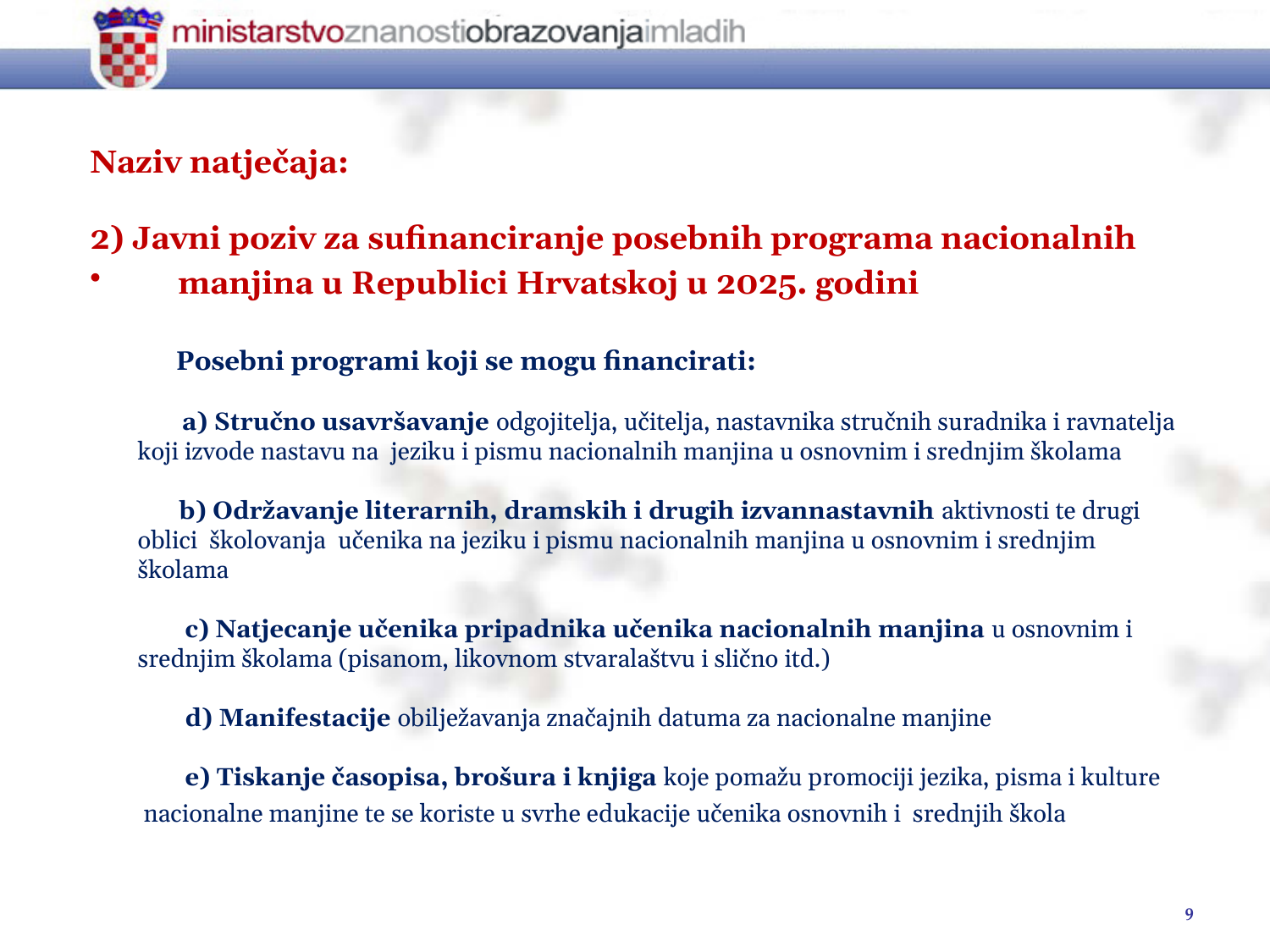

Naziv natječaja:
2) Javni poziv za sufinanciranje posebnih programa nacionalnih
     manjina u Republici Hrvatskoj u 2025. godini
     Posebni programi koji se mogu financirati:
       a) Stručno usavršavanje odgojitelja, učitelja, nastavnika stručnih suradnika i ravnatelja koji izvode nastavu na  jeziku i pismu nacionalnih manjina u osnovnim i srednjim školama
       b) Održavanje literarnih, dramskih i drugih izvannastavnih aktivnosti te drugi oblici  školovanja  učenika na jeziku i pismu nacionalnih manjina u osnovnim i srednjim školama
        c) Natjecanje učenika pripadnika učenika nacionalnih manjina u osnovnim i srednjim školama (pisanom, likovnom stvaralaštvu i slično itd.)
        d) Manifestacije obilježavanja značajnih datuma za nacionalne manjine
        e) Tiskanje časopisa, brošura i knjiga koje pomažu promociji jezika, pisma i kulture
         nacionalne manjine te se koriste u svrhe edukacije učenika osnovnih i  srednjih škola
9